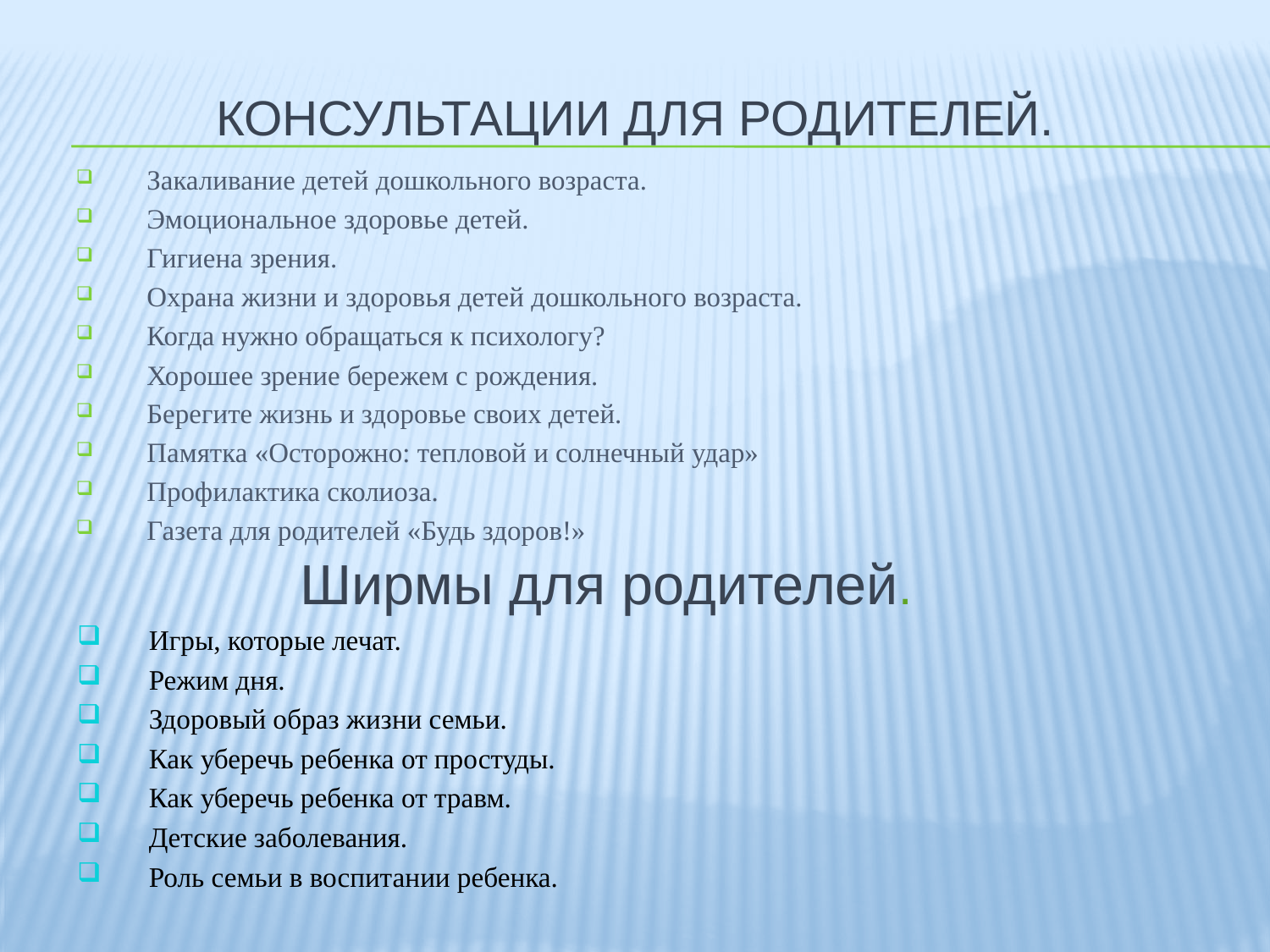

# Консультации для родителей.
Закаливание детей дошкольного возраста.
Эмоциональное здоровье детей.
Гигиена зрения.
Охрана жизни и здоровья детей дошкольного возраста.
Когда нужно обращаться к психологу?
Хорошее зрение бережем с рождения.
Берегите жизнь и здоровье своих детей.
Памятка «Осторожно: тепловой и солнечный удар»
Профилактика сколиоза.
Газета для родителей «Будь здоров!»
Ширмы для родителей.
Игры, которые лечат.
Режим дня.
Здоровый образ жизни семьи.
Как уберечь ребенка от простуды.
Как уберечь ребенка от травм.
Детские заболевания.
Роль семьи в воспитании ребенка.